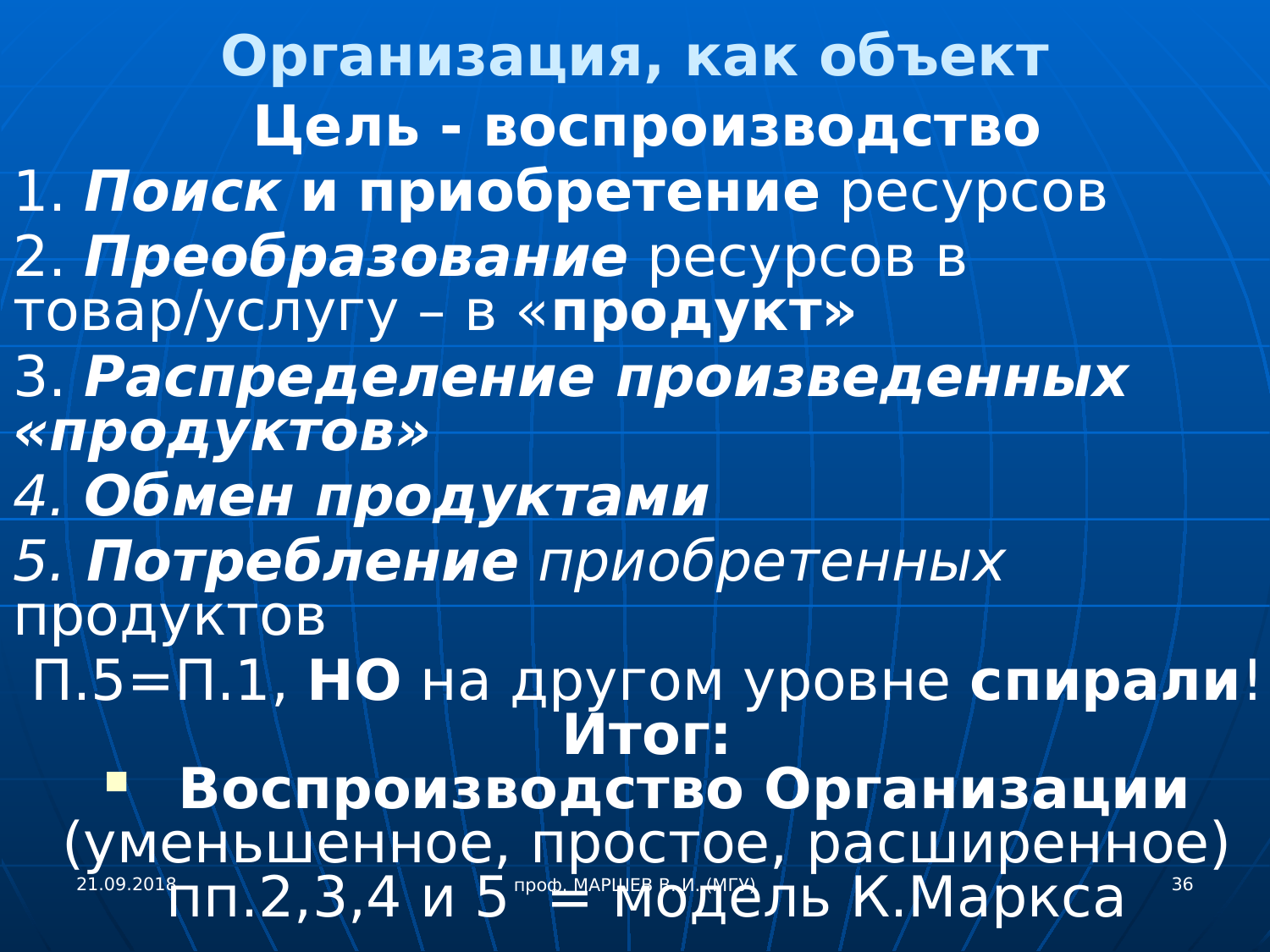

# Организация, как объект
Цель - воспроизводство
1. Поиск и приобретение ресурсов
2. Преобразование ресурсов в товар/услугу – в «продукт»
3. Распределение произведенных «продуктов»
4. Обмен продуктами
5. Потребление приобретенных продуктов
П.5=П.1, НО на другом уровне спирали!
Итог:
Воспроизводство Организации
(уменьшенное, простое, расширенное)
пп.2,3,4 и 5  = модель К.Маркса
21.09.2018
36
проф. МАРШЕВ В. И. (МГУ)